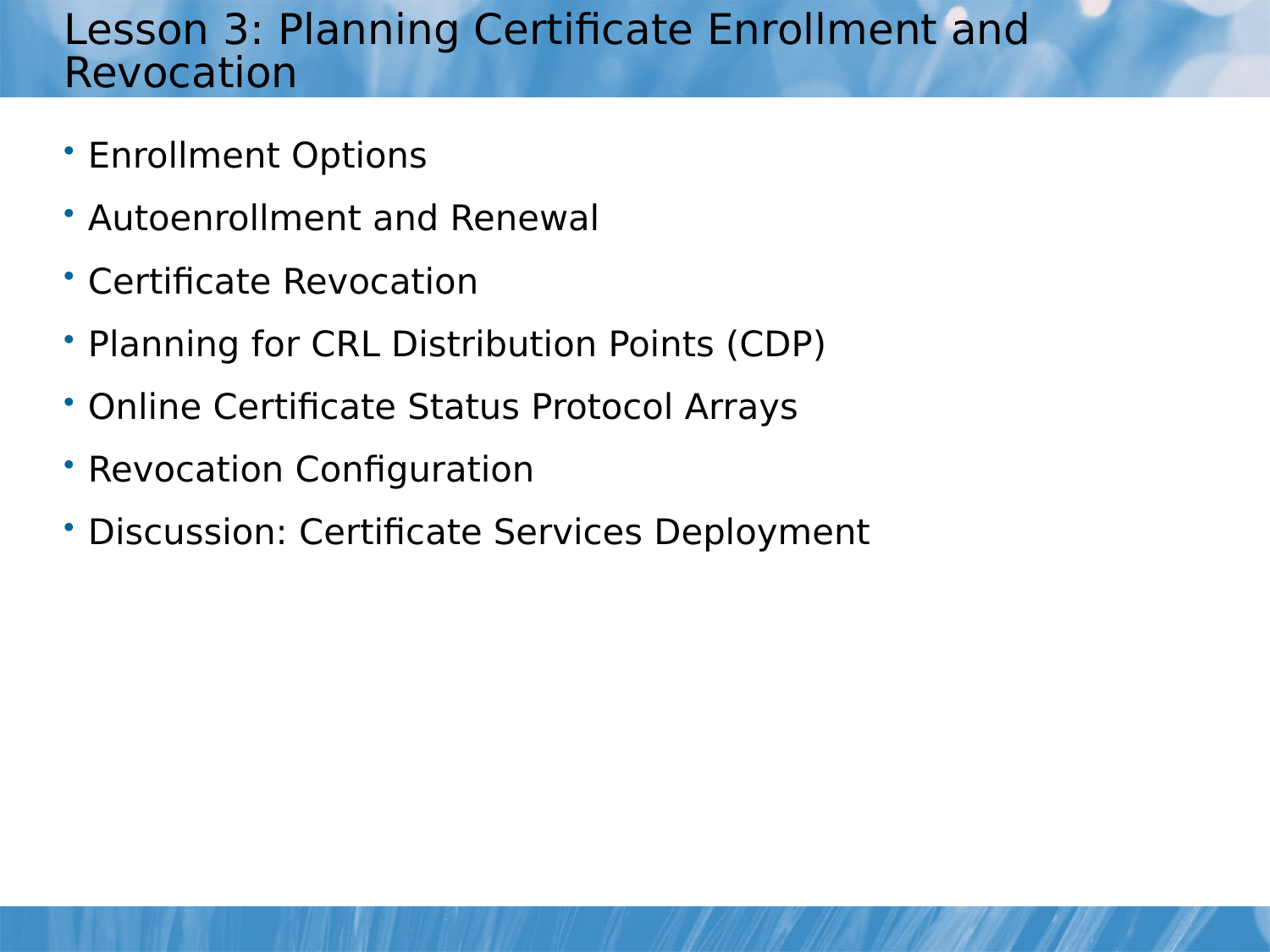

# Lesson 3: Planning Certificate Enrollment and Revocation
Enrollment Options
Autoenrollment and Renewal
Certificate Revocation
Planning for CRL Distribution Points (CDP)
Online Certificate Status Protocol Arrays
Revocation Configuration
Discussion: Certificate Services Deployment